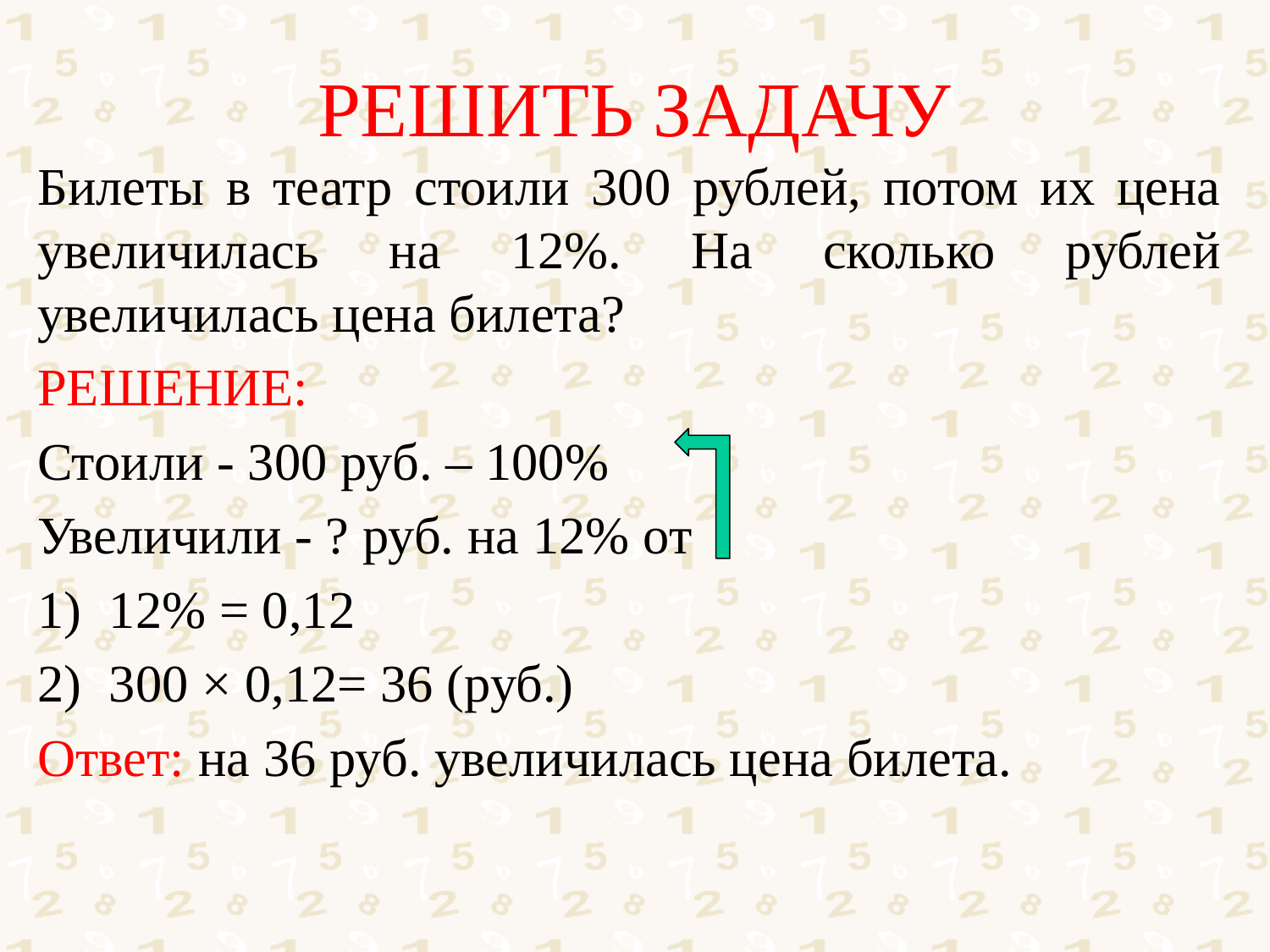

# РЕШИТЬ ЗАДАЧУ
Билеты в театр стоили 300 рублей, потом их цена увеличилась на 12%. На сколько рублей увеличилась цена билета?
РЕШЕНИЕ:
Стоили - 300 руб. – 100%
Увеличили - ? руб. на 12% от
12% = 0,12
300 × 0,12= 36 (руб.)
Ответ: на 36 руб. увеличилась цена билета.